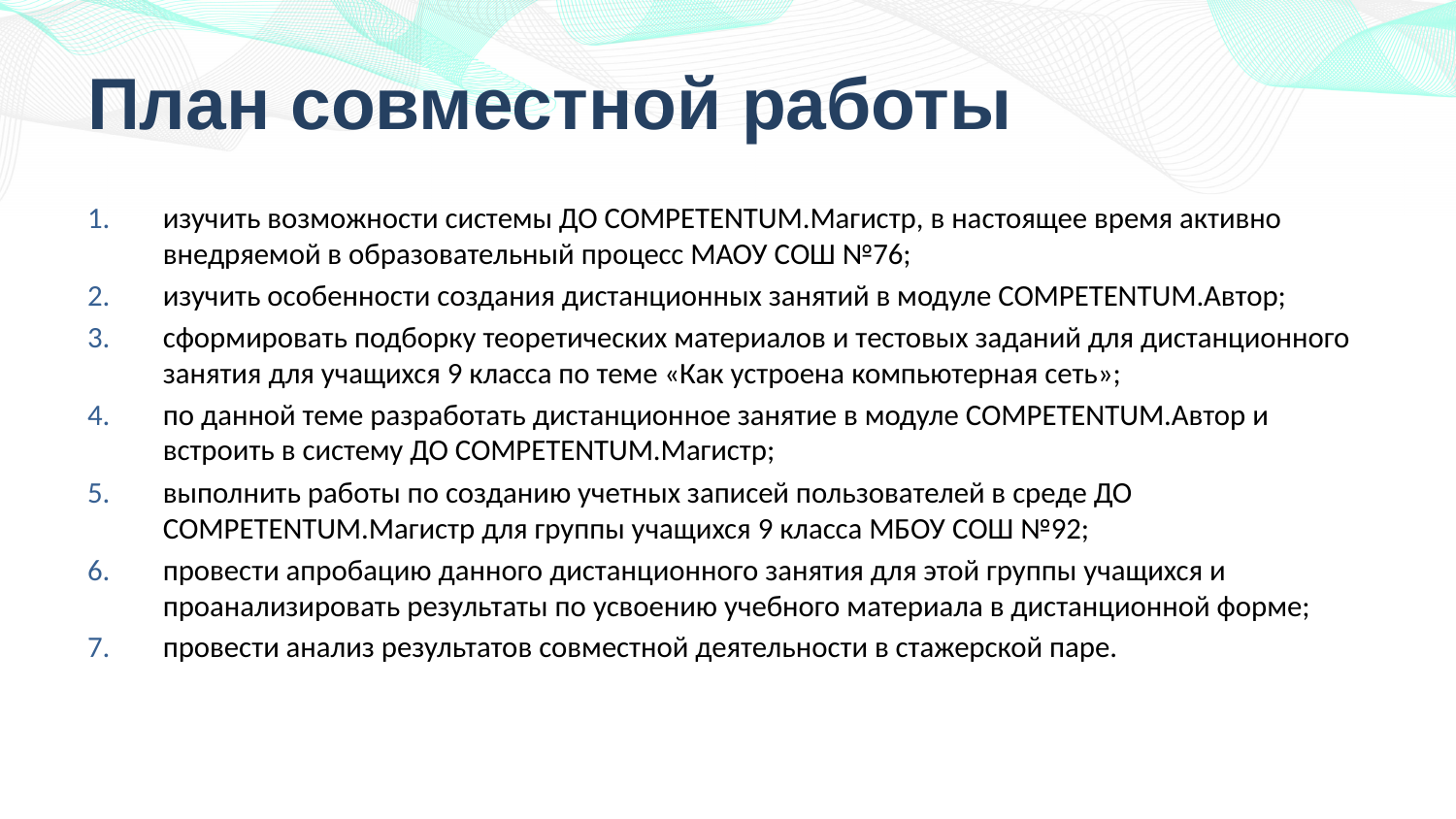

# План совместной работы
изучить возможности системы ДО COMPETENTUM.Магистр, в настоящее время активно внедряемой в образовательный процесс МАОУ СОШ №76;
изучить особенности создания дистанционных занятий в модуле COMPETENTUM.Автор;
сформировать подборку теоретических материалов и тестовых заданий для дистанционного занятия для учащихся 9 класса по теме «Как устроена компьютерная сеть»;
по данной теме разработать дистанционное занятие в модуле COMPETENTUM.Автор и встроить в систему ДО COMPETENTUM.Магистр;
выполнить работы по созданию учетных записей пользователей в среде ДО COMPETENTUM.Магистр для группы учащихся 9 класса МБОУ СОШ №92;
провести апробацию данного дистанционного занятия для этой группы учащихся и проанализировать результаты по усвоению учебного материала в дистанционной форме;
провести анализ результатов совместной деятельности в стажерской паре.